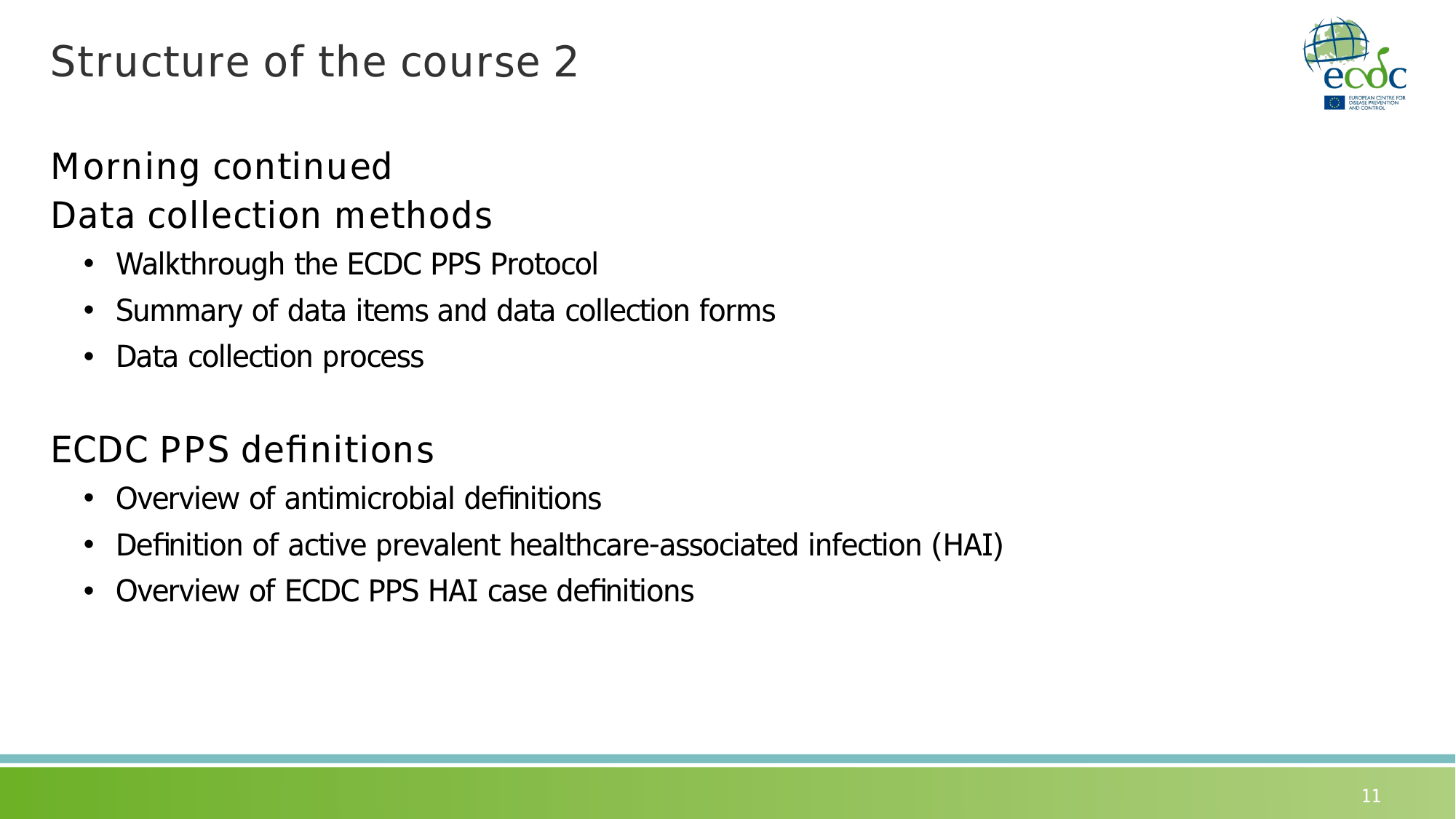

# Structure of the course 2
Morning continued
Data collection methods
Walkthrough the ECDC PPS Protocol
Summary of data items and data collection forms
Data collection process

ECDC PPS definitions
Overview of antimicrobial definitions
Definition of active prevalent healthcare-associated infection (HAI)
Overview of ECDC PPS HAI case definitions
11